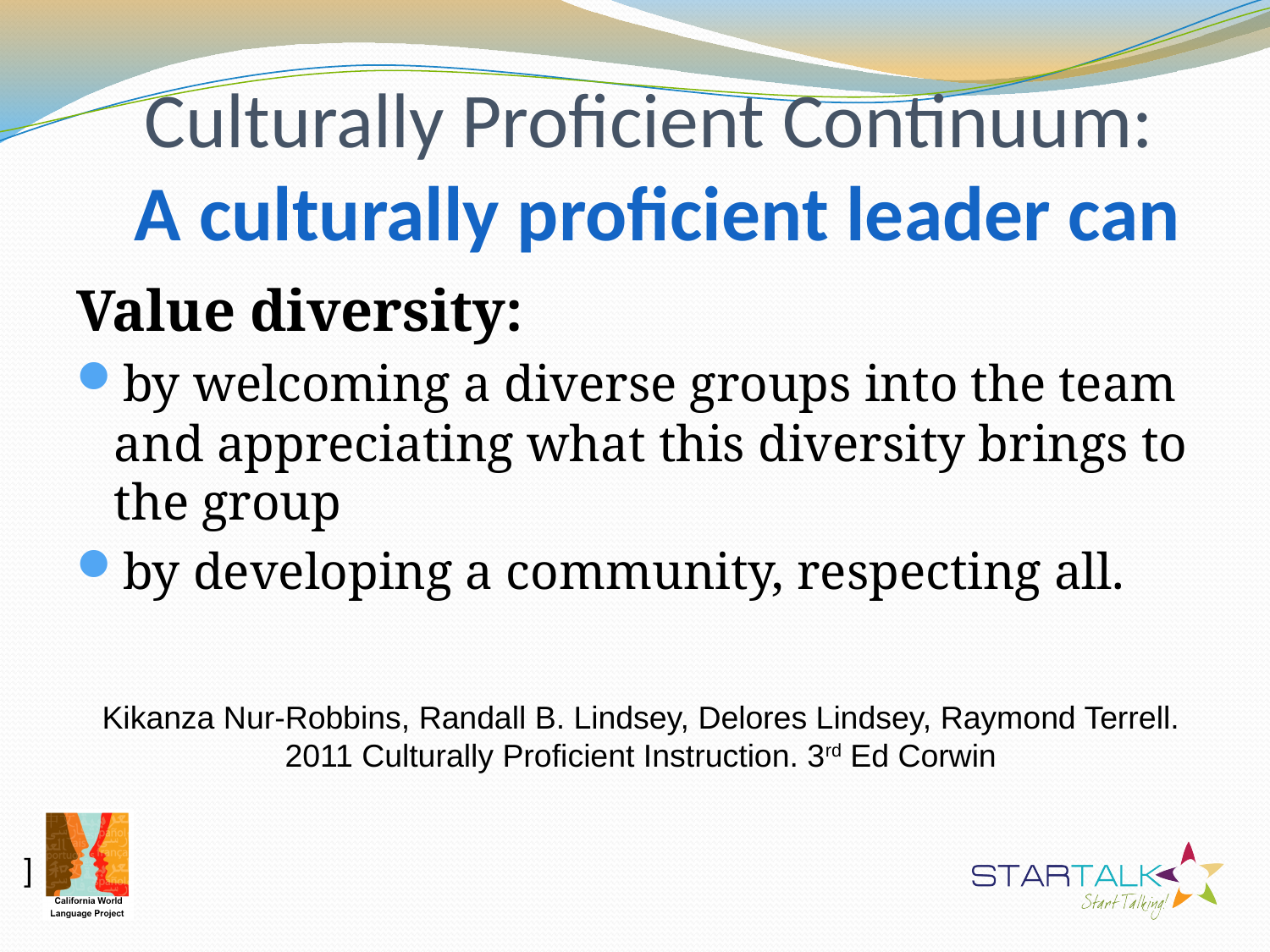

# Culturally Proficient Continuum: A culturally proficient leader can
Value diversity:
by welcoming a diverse groups into the team and appreciating what this diversity brings to the group
by developing a community, respecting all.

Kikanza Nur-Robbins, Randall B. Lindsey, Delores Lindsey, Raymond Terrell.
2011 Culturally Proficient Instruction. 3rd Ed Corwin

]